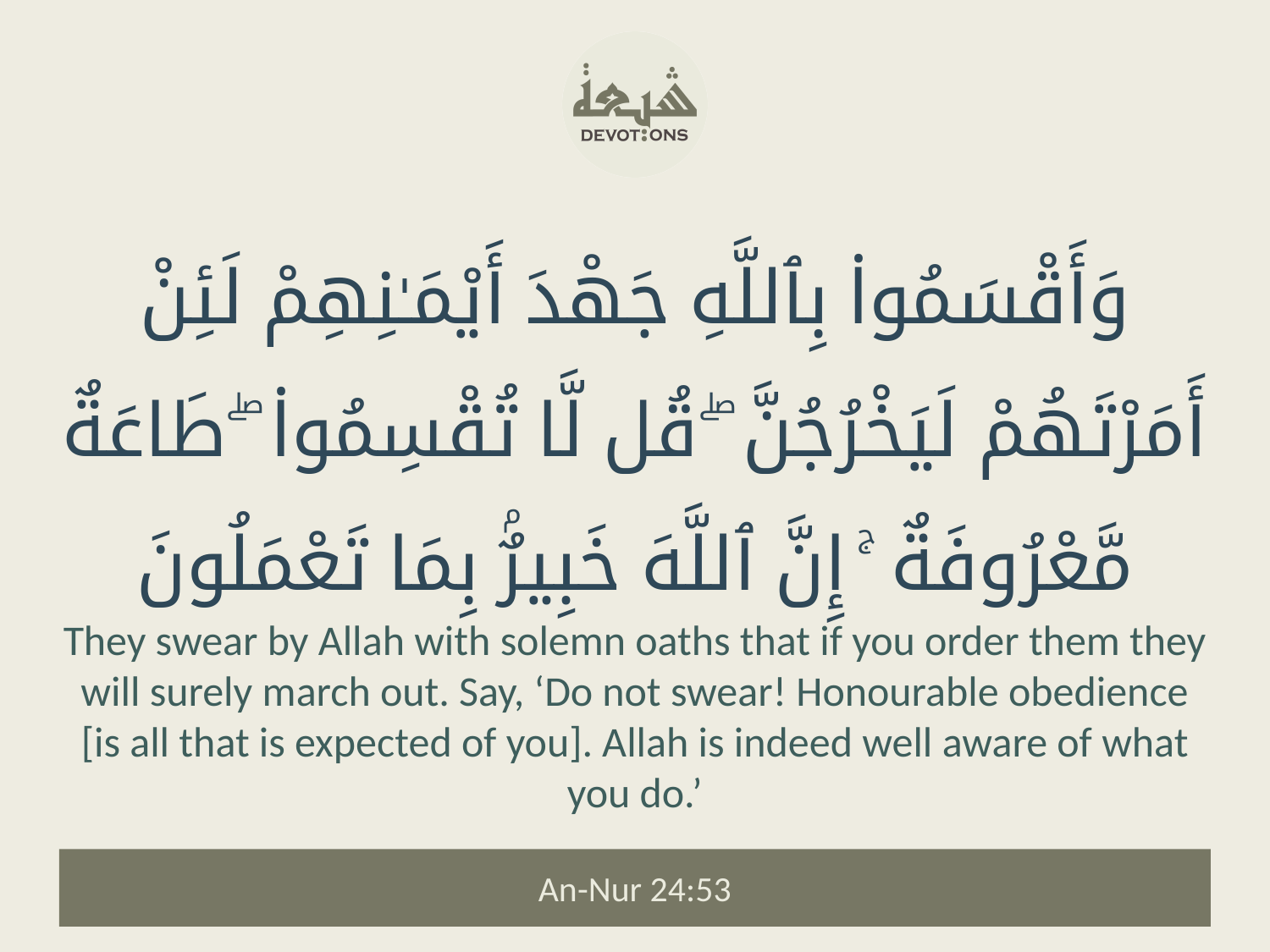

وَأَقْسَمُوا۟ بِٱللَّهِ جَهْدَ أَيْمَـٰنِهِمْ لَئِنْ أَمَرْتَهُمْ لَيَخْرُجُنَّ ۖ قُل لَّا تُقْسِمُوا۟ ۖ طَاعَةٌ مَّعْرُوفَةٌ ۚ إِنَّ ٱللَّهَ خَبِيرٌۢ بِمَا تَعْمَلُونَ
They swear by Allah with solemn oaths that if you order them they will surely march out. Say, ‘Do not swear! Honourable obedience [is all that is expected of you]. Allah is indeed well aware of what you do.’
An-Nur 24:53